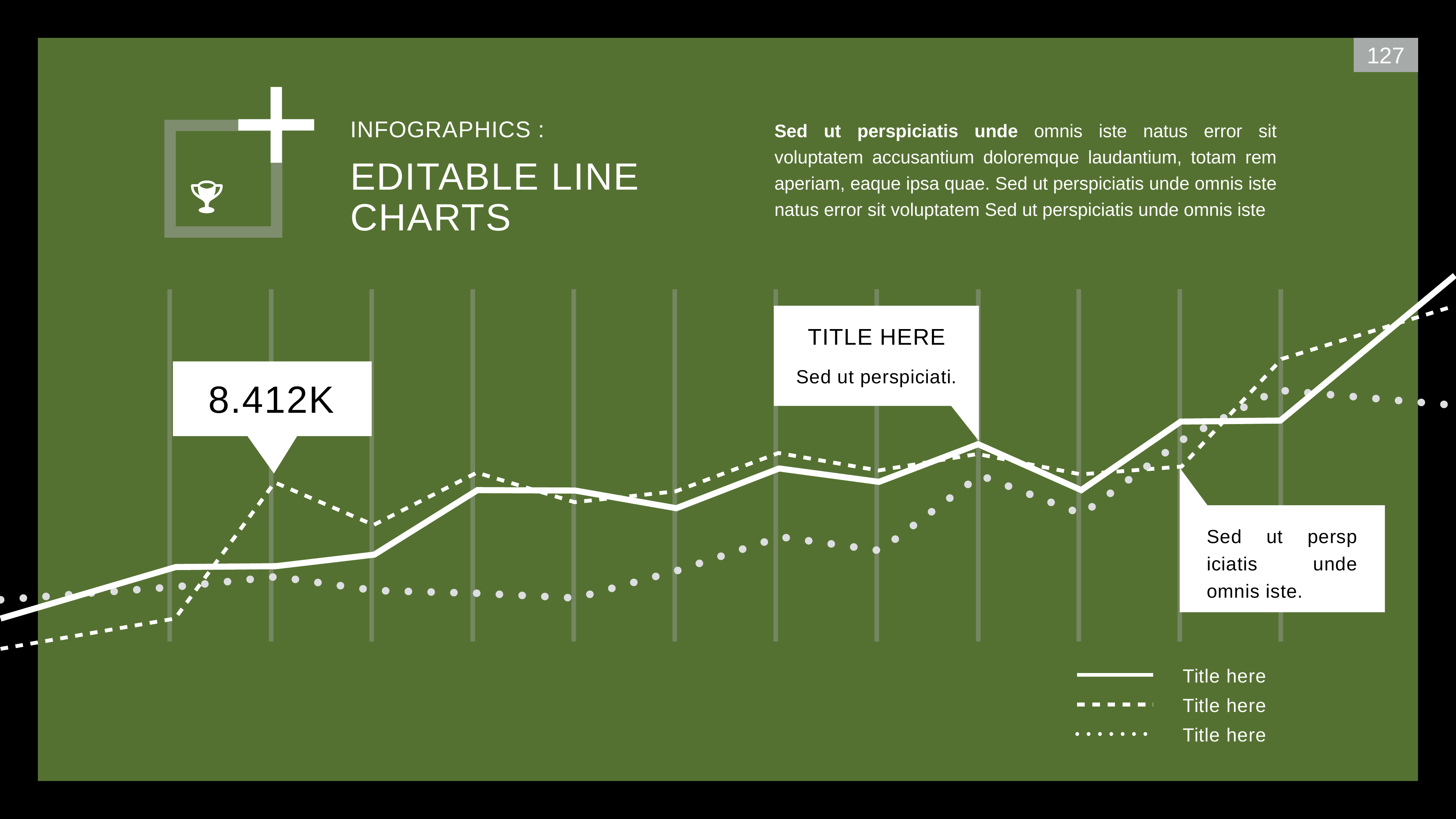

127

INFOGRAPHICS :
Sed ut perspiciatis unde omnis iste natus error sit voluptatem accusantium doloremque laudantium, totam rem aperiam, eaque ipsa quae. Sed ut perspiciatis unde omnis iste natus error sit voluptatem Sed ut perspiciatis unde omnis iste

editable line charts

title here

Sed ut perspiciati.

8.412K

Sed ut persp iciatis unde omnis iste.
Title here

Title here

Title here